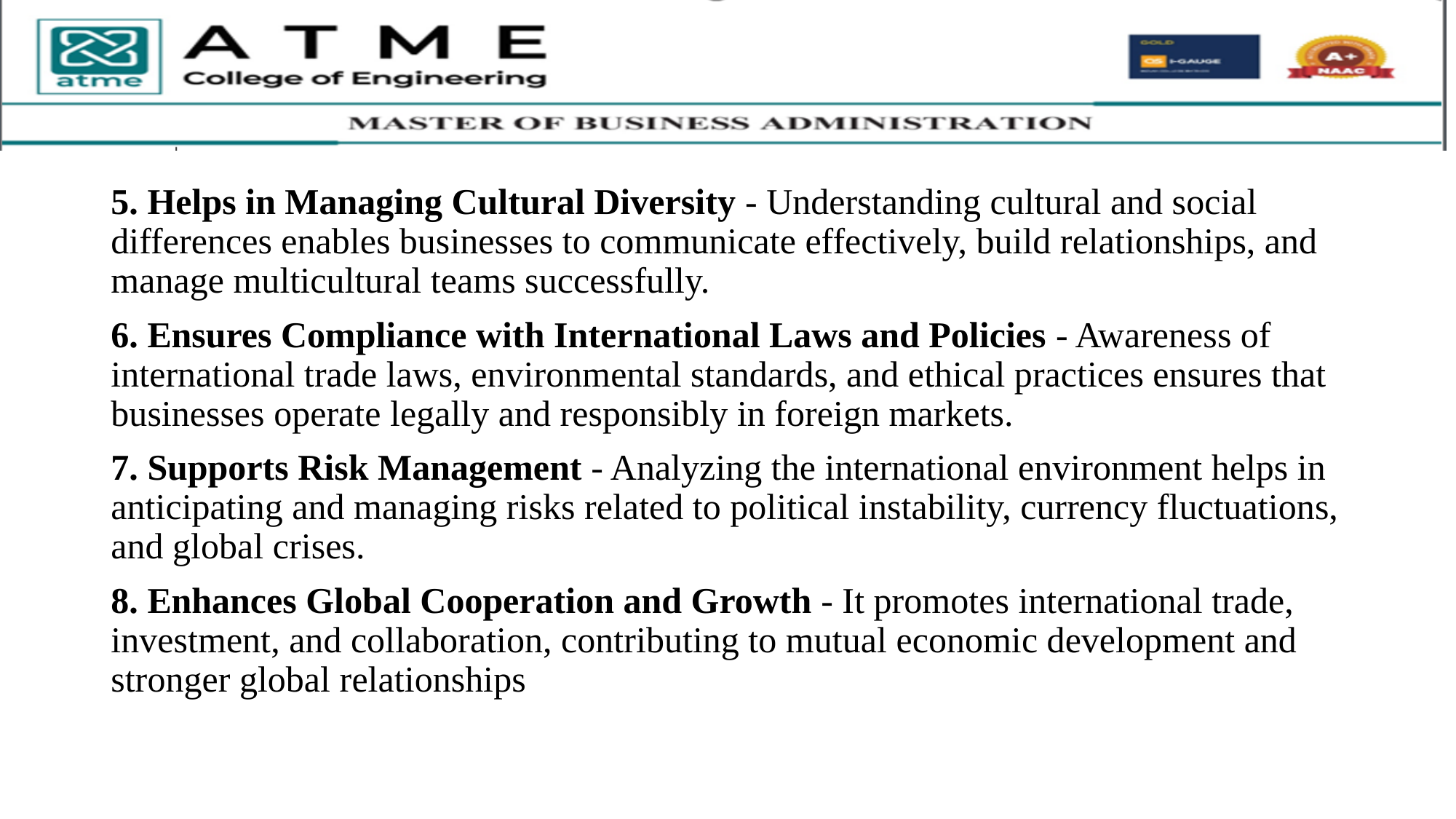

5. Helps in Managing Cultural Diversity - Understanding cultural and social differences enables businesses to communicate effectively, build relationships, and manage multicultural teams successfully.
6. Ensures Compliance with International Laws and Policies - Awareness of international trade laws, environmental standards, and ethical practices ensures that businesses operate legally and responsibly in foreign markets.
7. Supports Risk Management - Analyzing the international environment helps in anticipating and managing risks related to political instability, currency fluctuations, and global crises.
8. Enhances Global Cooperation and Growth - It promotes international trade, investment, and collaboration, contributing to mutual economic development and stronger global relationships